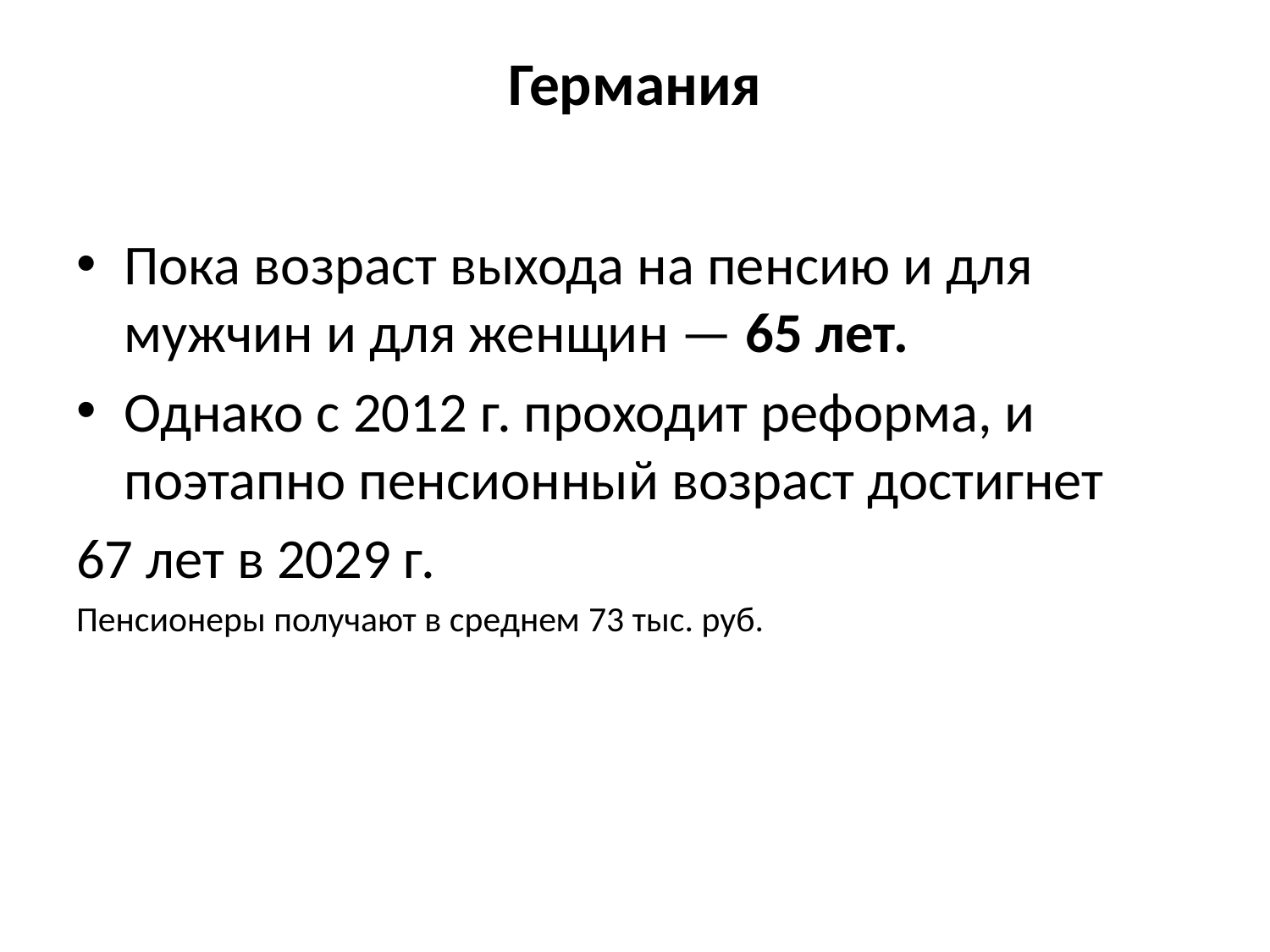

# Германия
Пока возраст выхода на пенсию и для мужчин и для женщин — 65 лет.
Однако с 2012 г. проходит реформа, и поэтапно пенсионный возраст достигнет
67 лет в 2029 г.
Пенсионеры получают в среднем 73 тыс. руб.